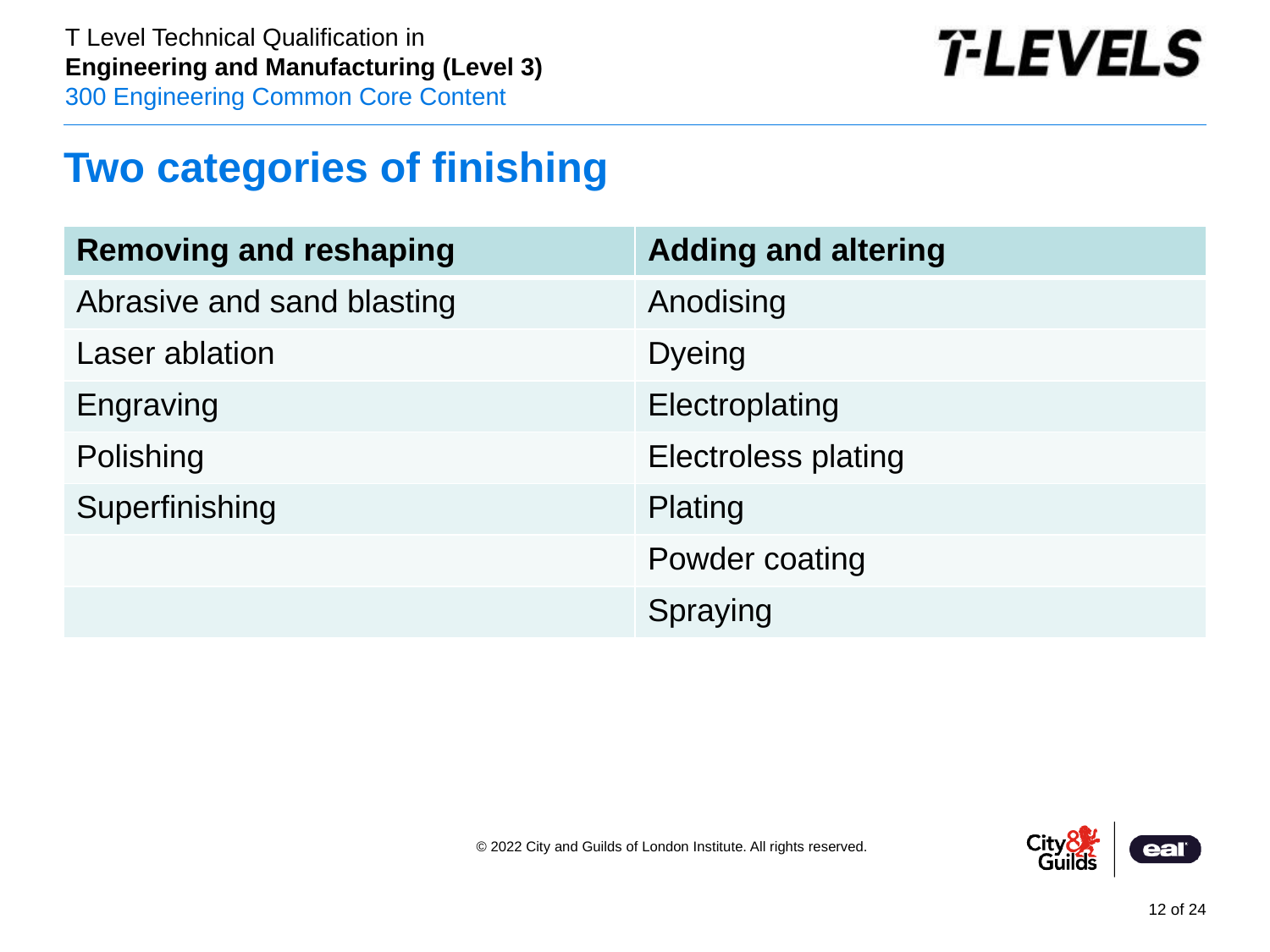

# Two categories of finishing
| Removing and reshaping | Adding and altering |
| --- | --- |
| Abrasive and sand blasting | Anodising |
| Laser ablation | Dyeing |
| Engraving | Electroplating |
| Polishing | Electroless plating |
| Superfinishing | Plating |
|  | Powder coating |
|  | Spraying |